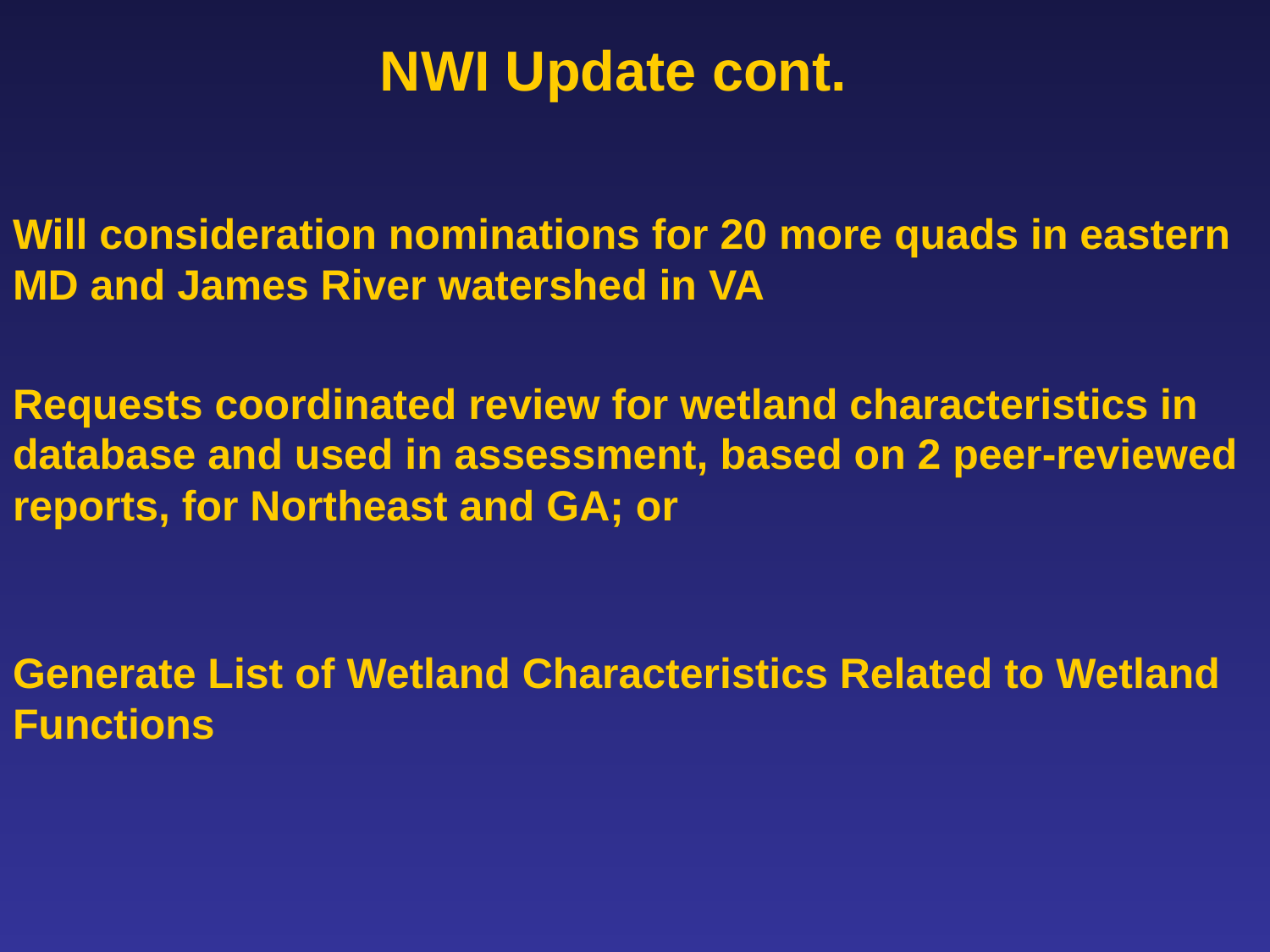

# NWI Update cont.
Will consideration nominations for 20 more quads in eastern MD and James River watershed in VA

Requests coordinated review for wetland characteristics in database and used in assessment, based on 2 peer-reviewed reports, for Northeast and GA; or

Generate List of Wetland Characteristics Related to Wetland Functions